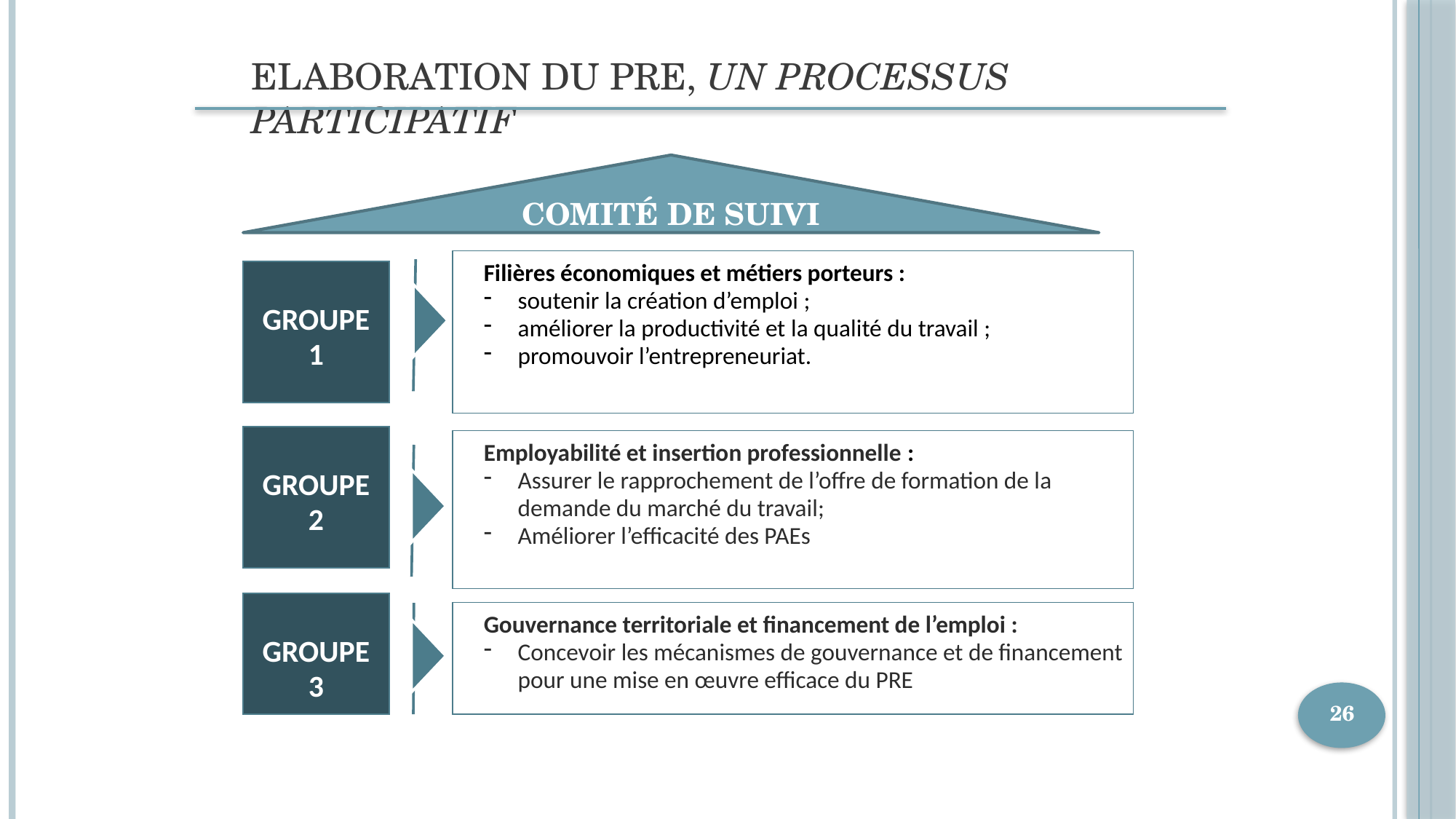

Elaboration du pre, un processus participatif
Comité de Suivi
Filières économiques et métiers porteurs :
soutenir la création d’emploi ;
améliorer la productivité et la qualité du travail ;
promouvoir l’entrepreneuriat.

Groupe 1

Groupe 2
Employabilité et insertion professionnelle :
Assurer le rapprochement de l’offre de formation de la demande du marché du travail;
Améliorer l’efficacité des PAEs

Groupe 3
Gouvernance territoriale et financement de l’emploi :
Concevoir les mécanismes de gouvernance et de financement pour une mise en œuvre efficace du PRE

26